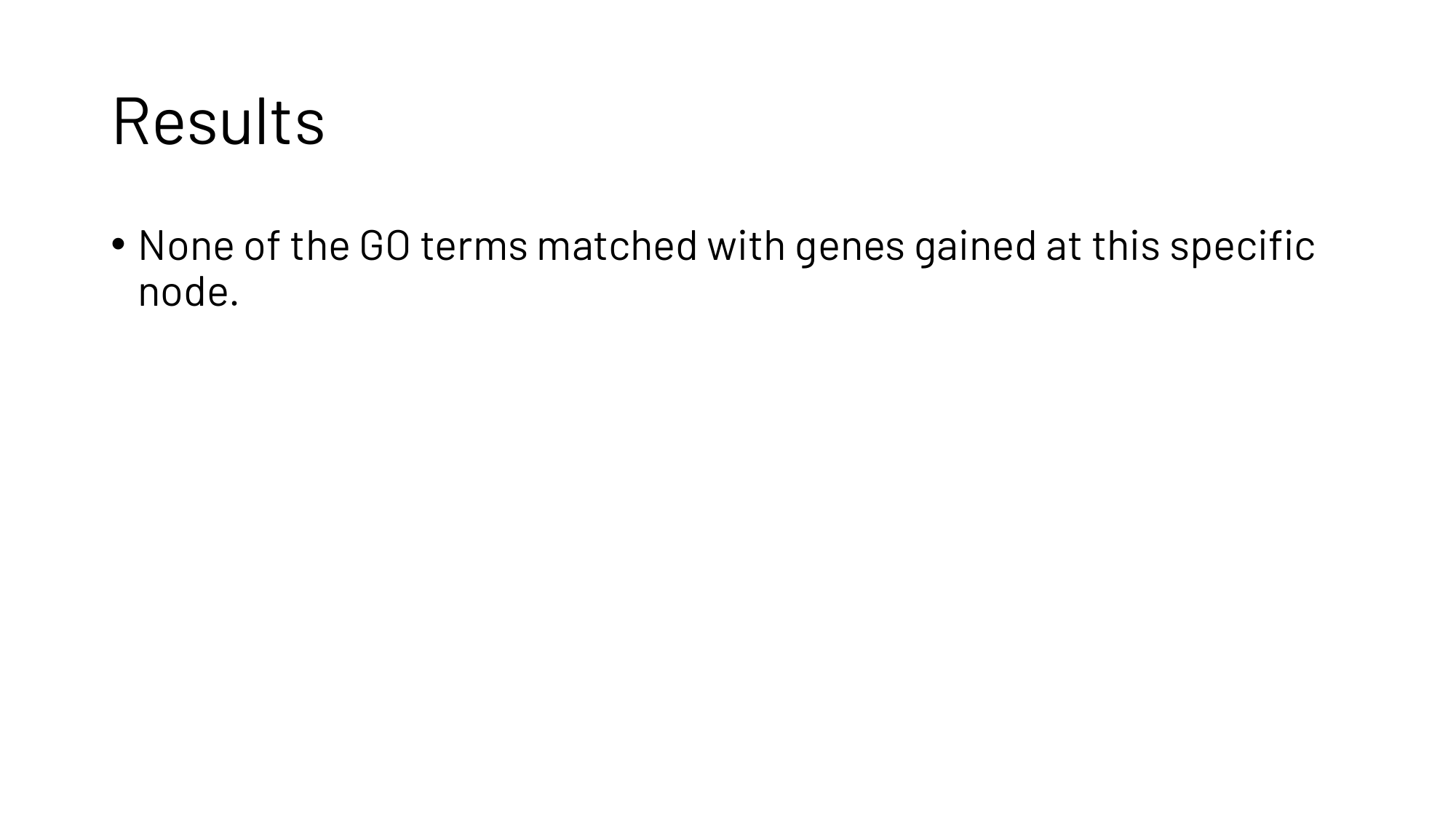

# Results
None of the GO terms matched with genes gained at this specific node.